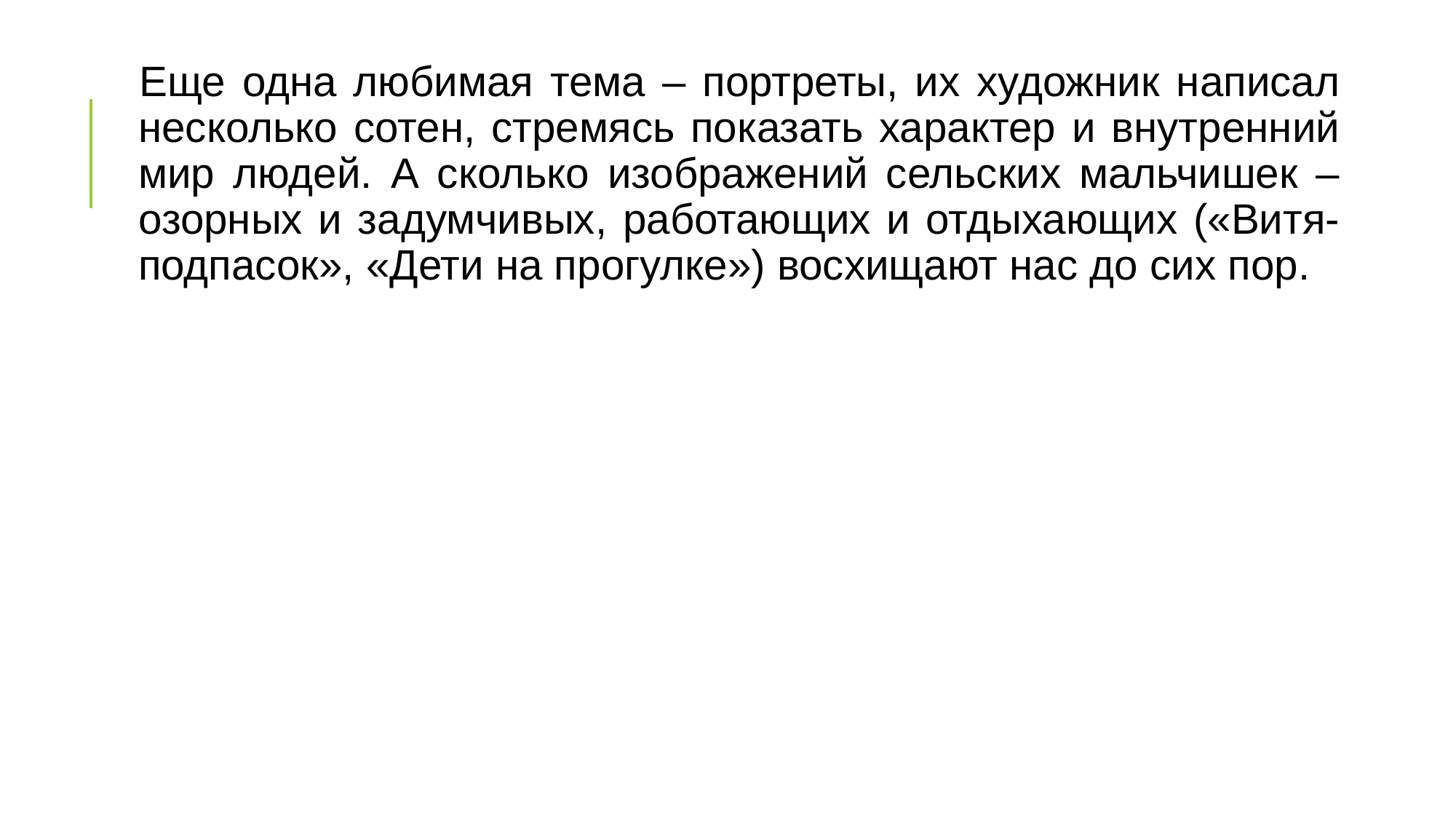

Еще одна любимая тема – портреты, их художник написал несколько сотен, стремясь показать характер и внутренний мир людей. А сколько изображений сельских мальчишек – озорных и задумчивых, работающих и отдыхающих («Витя-подпасок», «Дети на прогулке») восхищают нас до сих пор.